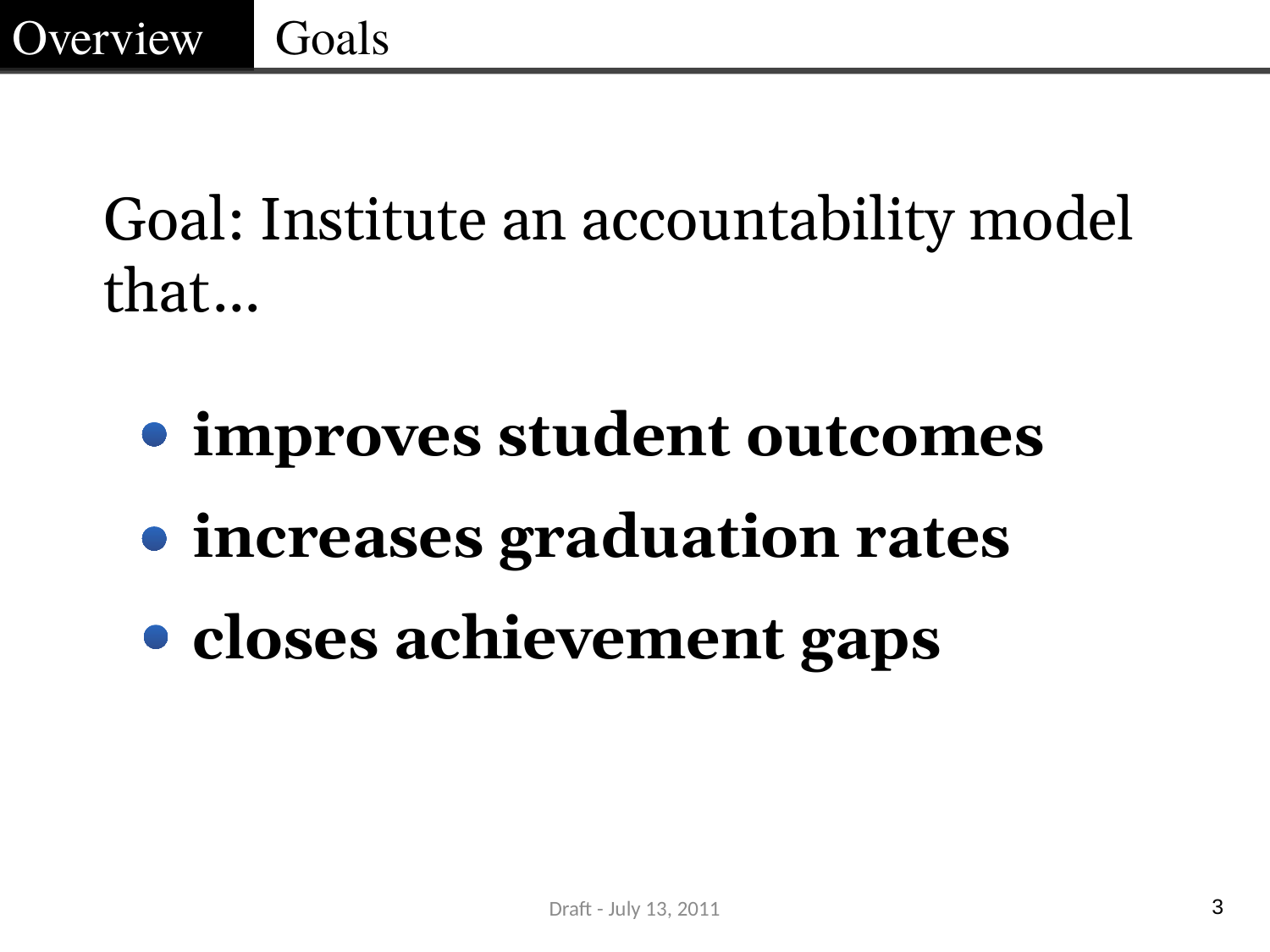

Goals
Overview

Goal: Institute an accountability model that…

improves student outcomes

increases graduation rates

closes achievement gaps

3
Draft - July 13, 2011